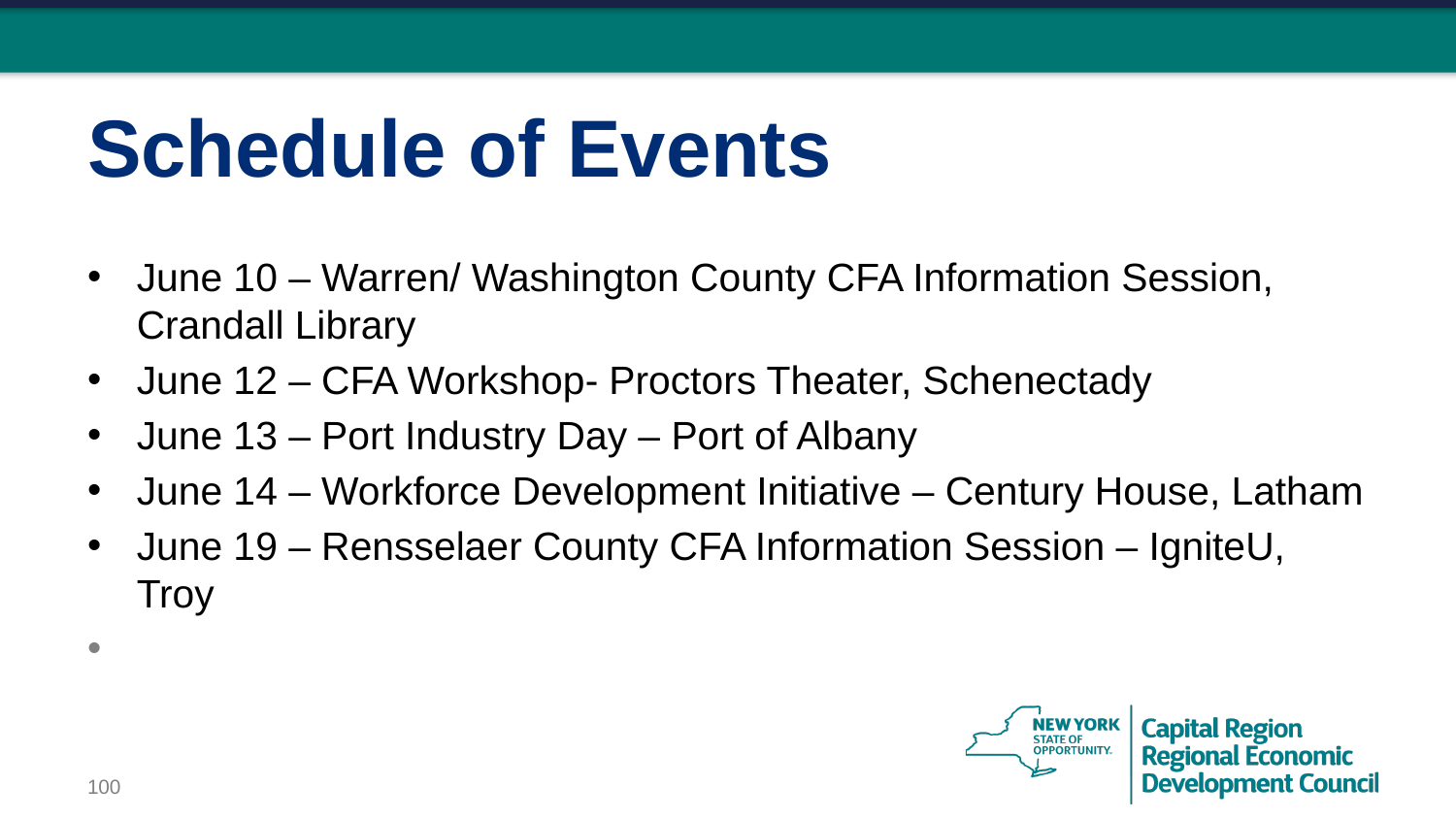

# Schedule of Events
June 10 – Warren/ Washington County CFA Information Session, Crandall Library
June 12 – CFA Workshop- Proctors Theater, Schenectady
June 13 – Port Industry Day – Port of Albany
June 14 – Workforce Development Initiative – Century House, Latham
June 19 – Rensselaer County CFA Information Session – IgniteU, Troy